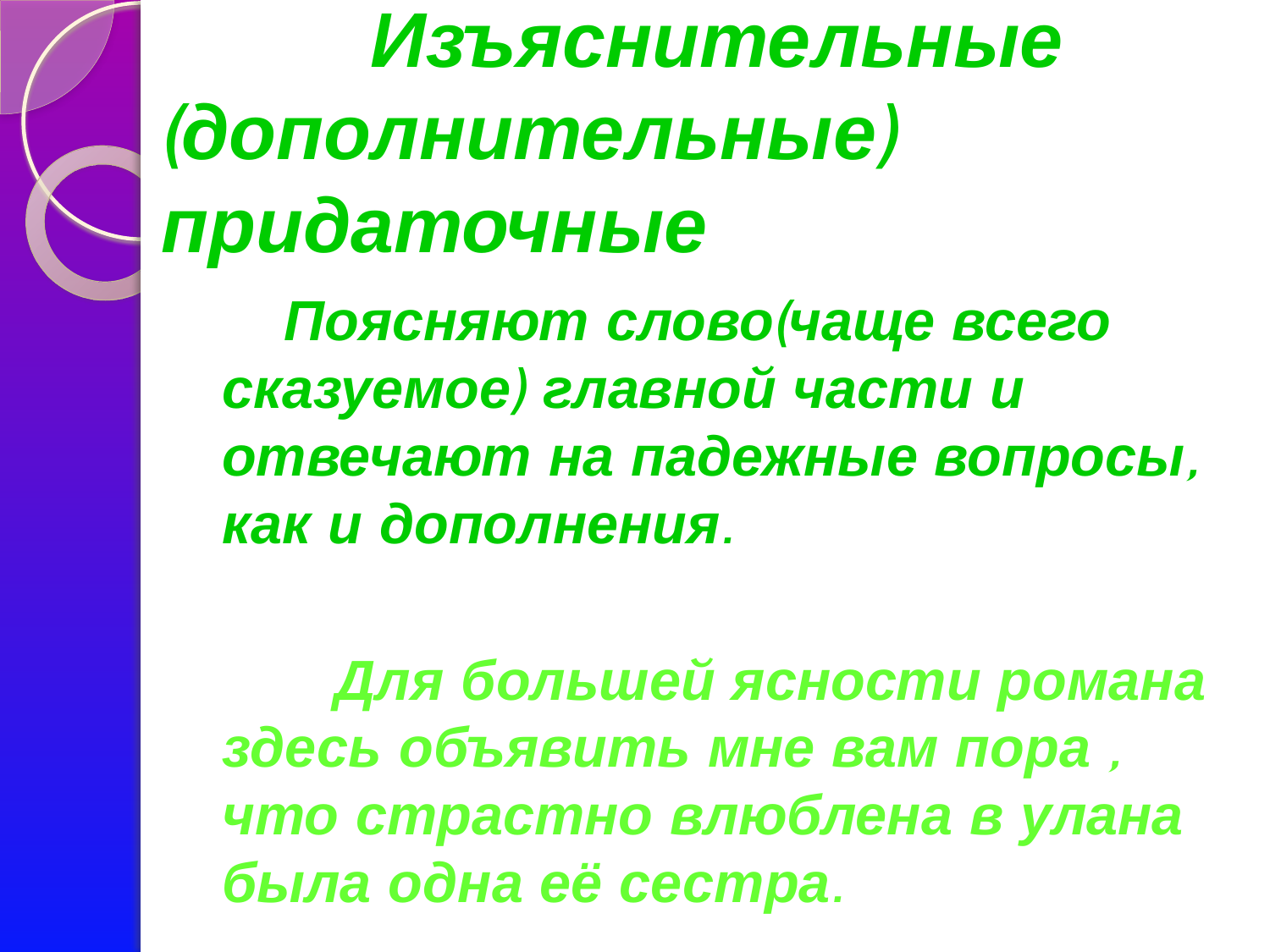

# Изъяснительные    (дополнительные) придаточные
      Поясняют слово(чаще всего сказуемое) главной части и отвечают на падежные вопросы, как и дополнения.

         Для большей ясности романа здесь объявить мне вам пора , что страстно влюблена в улана была одна её сестра.